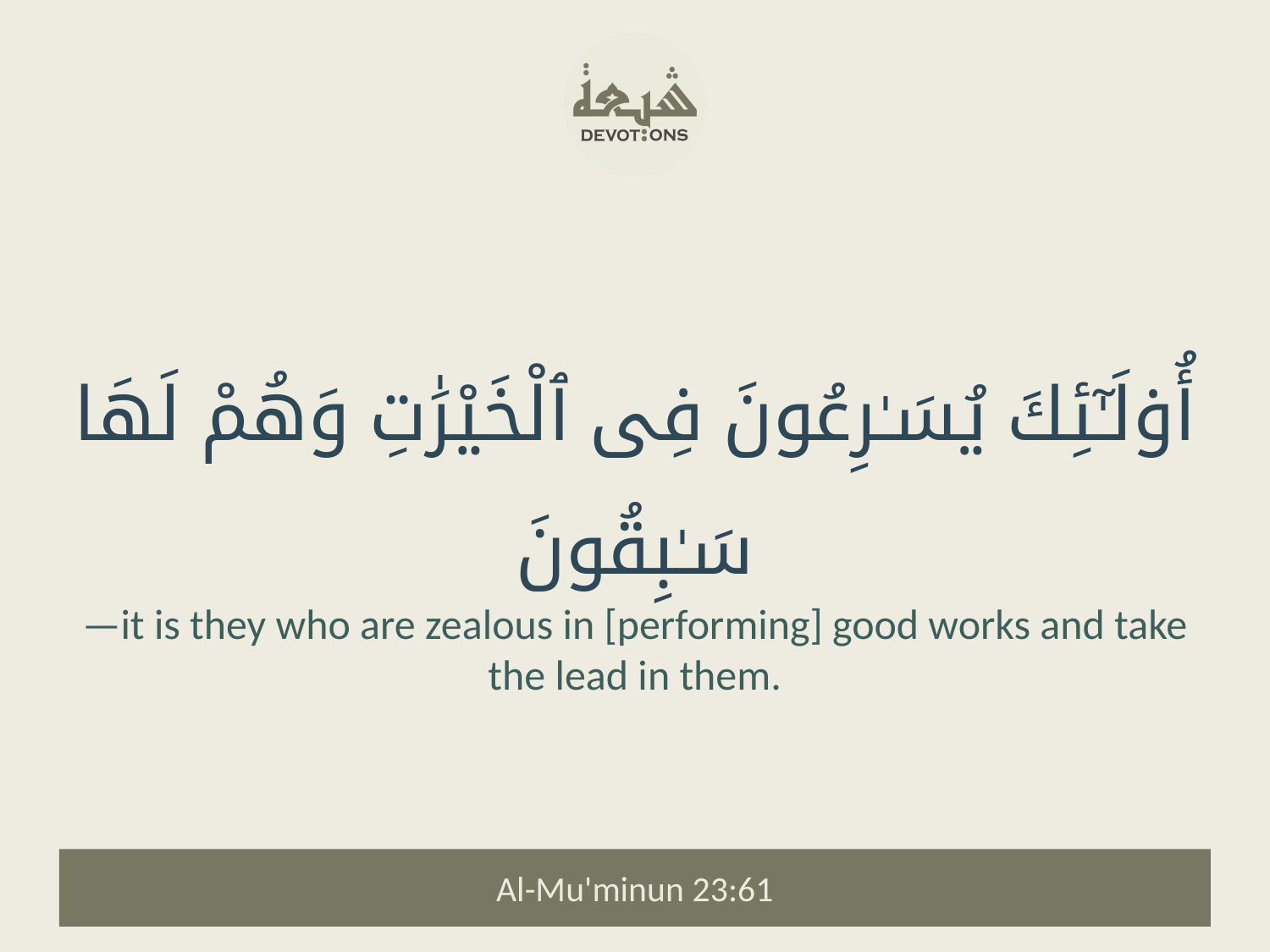

أُو۟لَـٰٓئِكَ يُسَـٰرِعُونَ فِى ٱلْخَيْرَٰتِ وَهُمْ لَهَا سَـٰبِقُونَ
—it is they who are zealous in [performing] good works and take the lead in them.
Al-Mu'minun 23:61